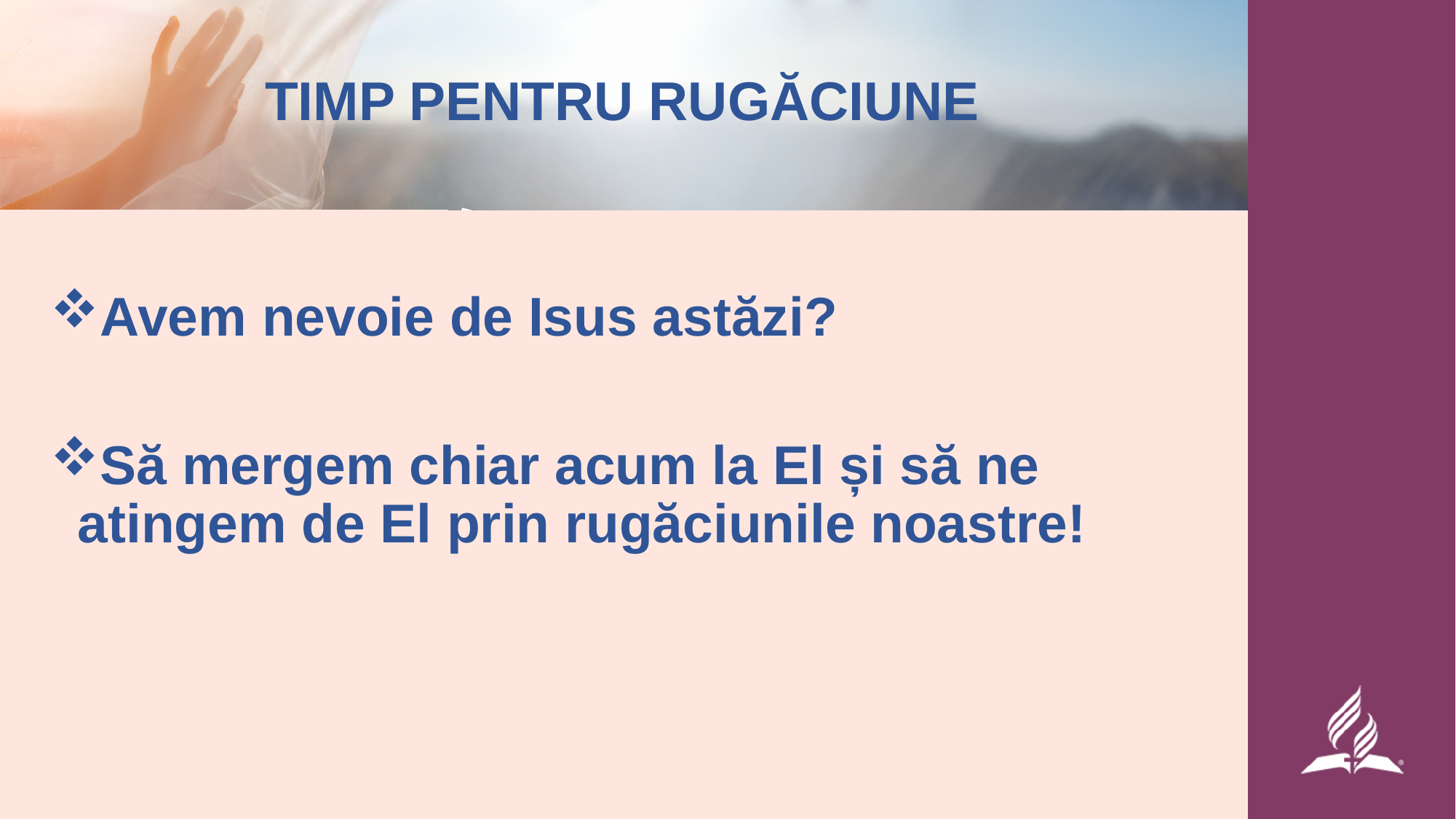

TIMP PENTRU RUGĂCIUNE

Avem nevoie de Isus astăzi?

Să mergem chiar acum la El și să ne  atingem de El prin rugăciunile noastre!